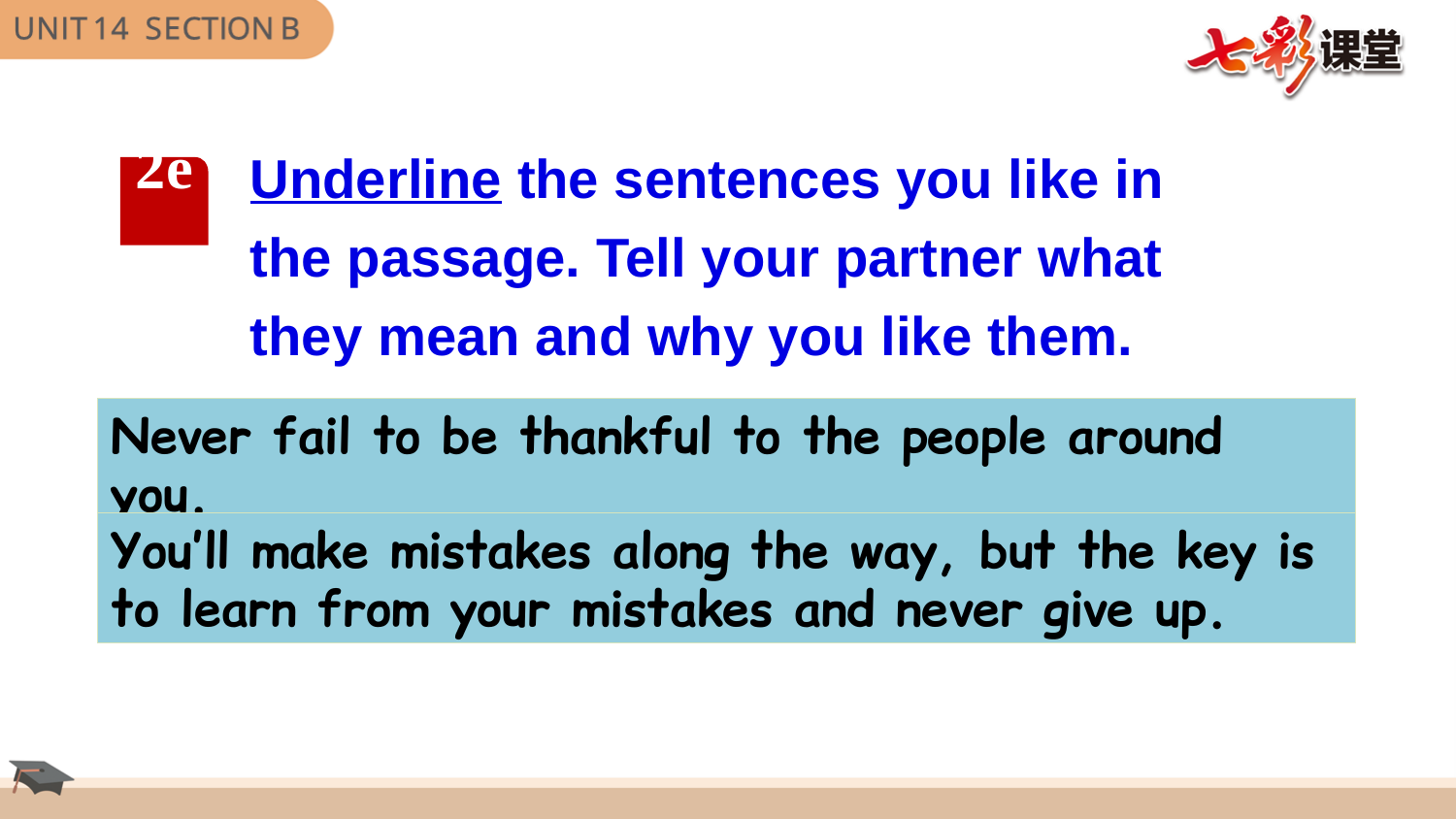

Underline the sentences you like in the passage. Tell your partner what they mean and why you like them.
2e
Never fail to be thankful to the people around you.
You’ll make mistakes along the way, but the key is to learn from your mistakes and never give up.